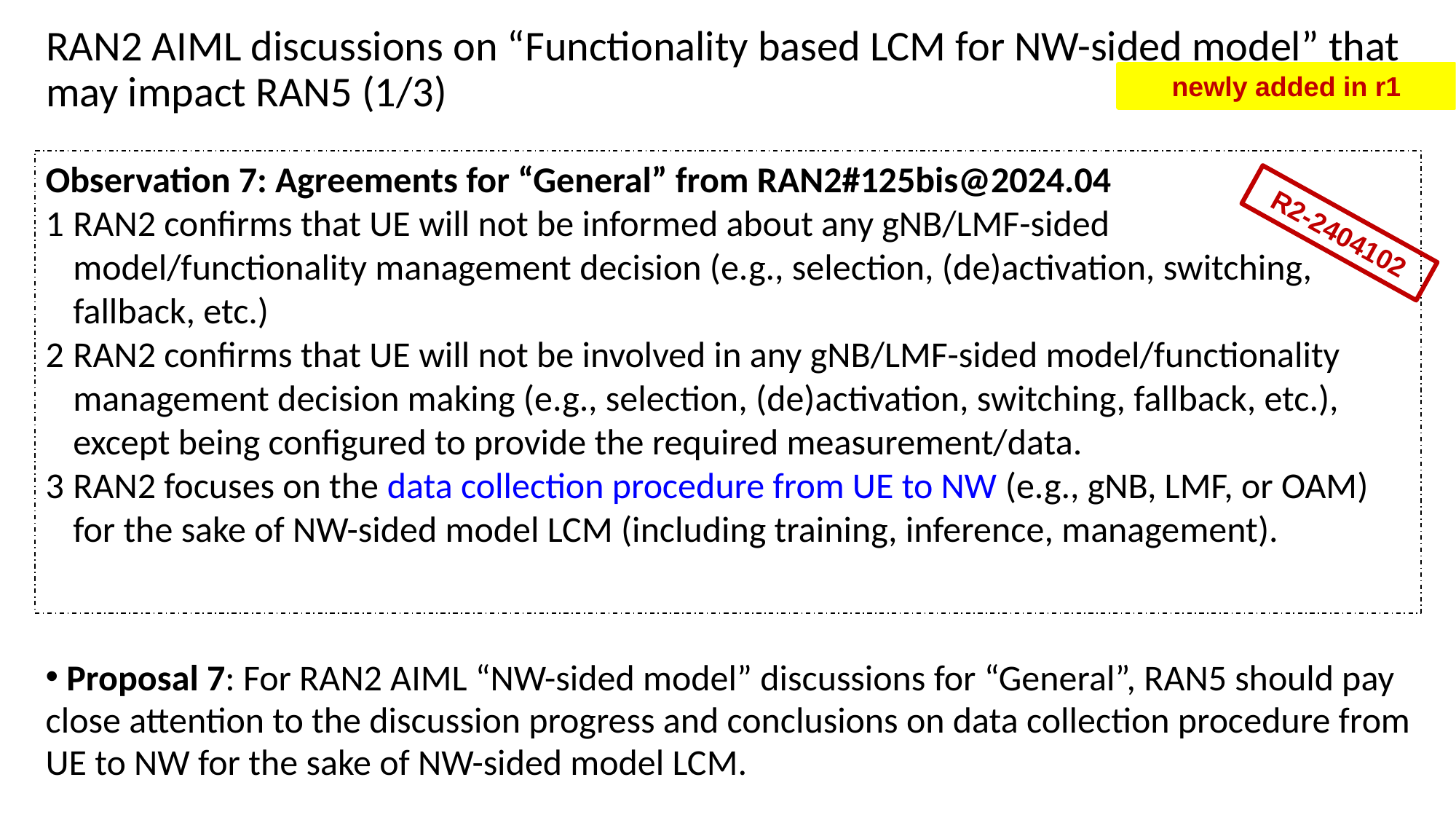

# RAN2 AIML discussions on “Functionality based LCM for NW-sided model” that may impact RAN5 (1/3)
newly added in r1
Observation 7: Agreements for “General” from RAN2#125bis@2024.04
1	RAN2 confirms that UE will not be informed about any gNB/LMF-sided model/functionality management decision (e.g., selection, (de)activation, switching, fallback, etc.)2	RAN2 confirms that UE will not be involved in any gNB/LMF-sided model/functionality management decision making (e.g., selection, (de)activation, switching, fallback, etc.), except being configured to provide the required measurement/data. 3	RAN2 focuses on the data collection procedure from UE to NW (e.g., gNB, LMF, or OAM) for the sake of NW-sided model LCM (including training, inference, management).
R2-2404102
 Proposal 7: For RAN2 AIML “NW-sided model” discussions for “General”, RAN5 should pay close attention to the discussion progress and conclusions on data collection procedure from UE to NW for the sake of NW-sided model LCM.